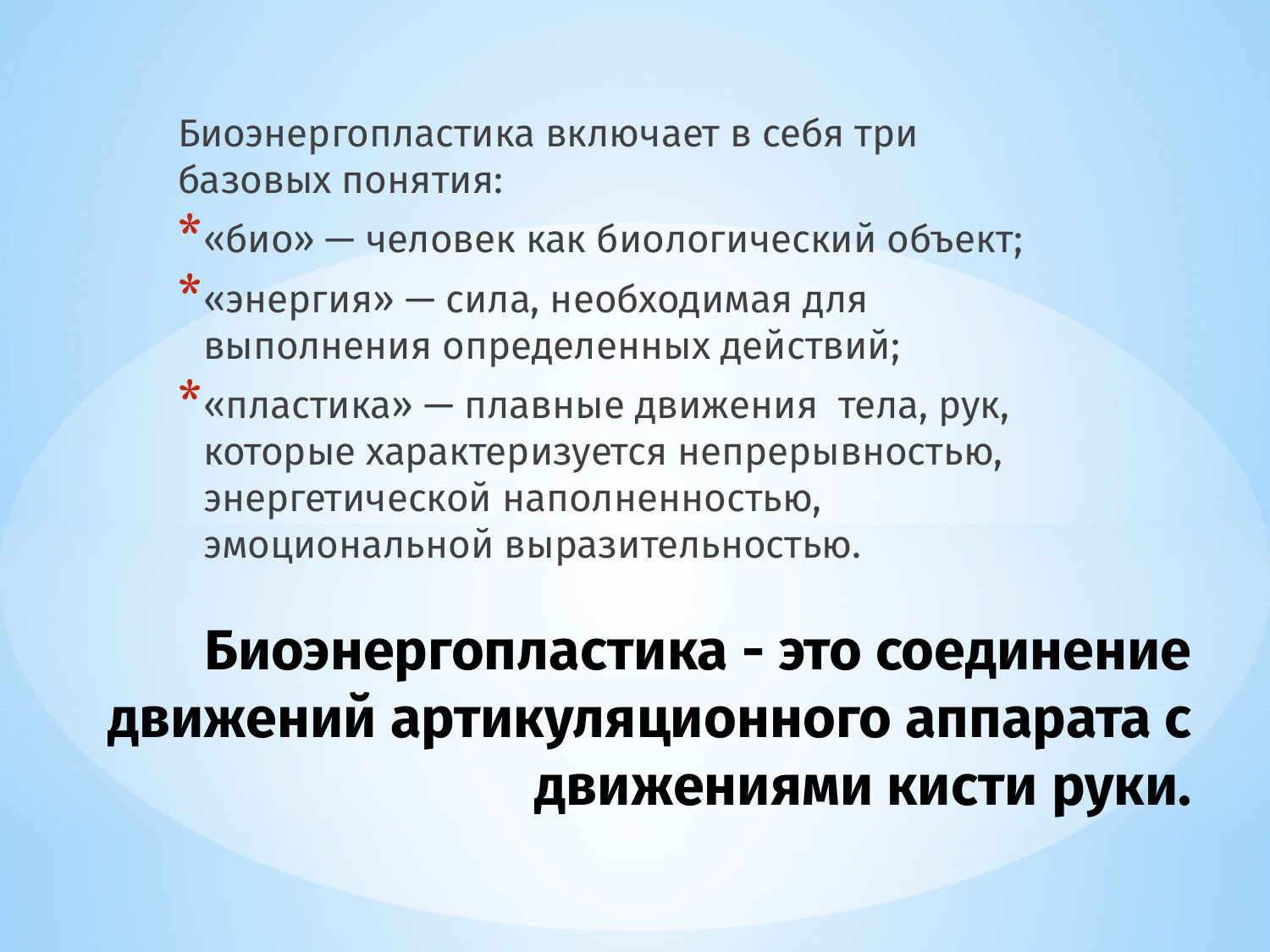

Биоэнергопластика включает в себя три базовых понятия:
«био» — человек как биологический объект;
«энергия» — сила, необходимая для выполнения определенных действий;
«пластика» — плавные движения  тела, рук, которые характеризуется непрерывностью, энергетической наполненностью, эмоциональной выразительностью.

# Биоэнергопластика - это соединение движений артикуляционного аппарата с движениями кисти руки.